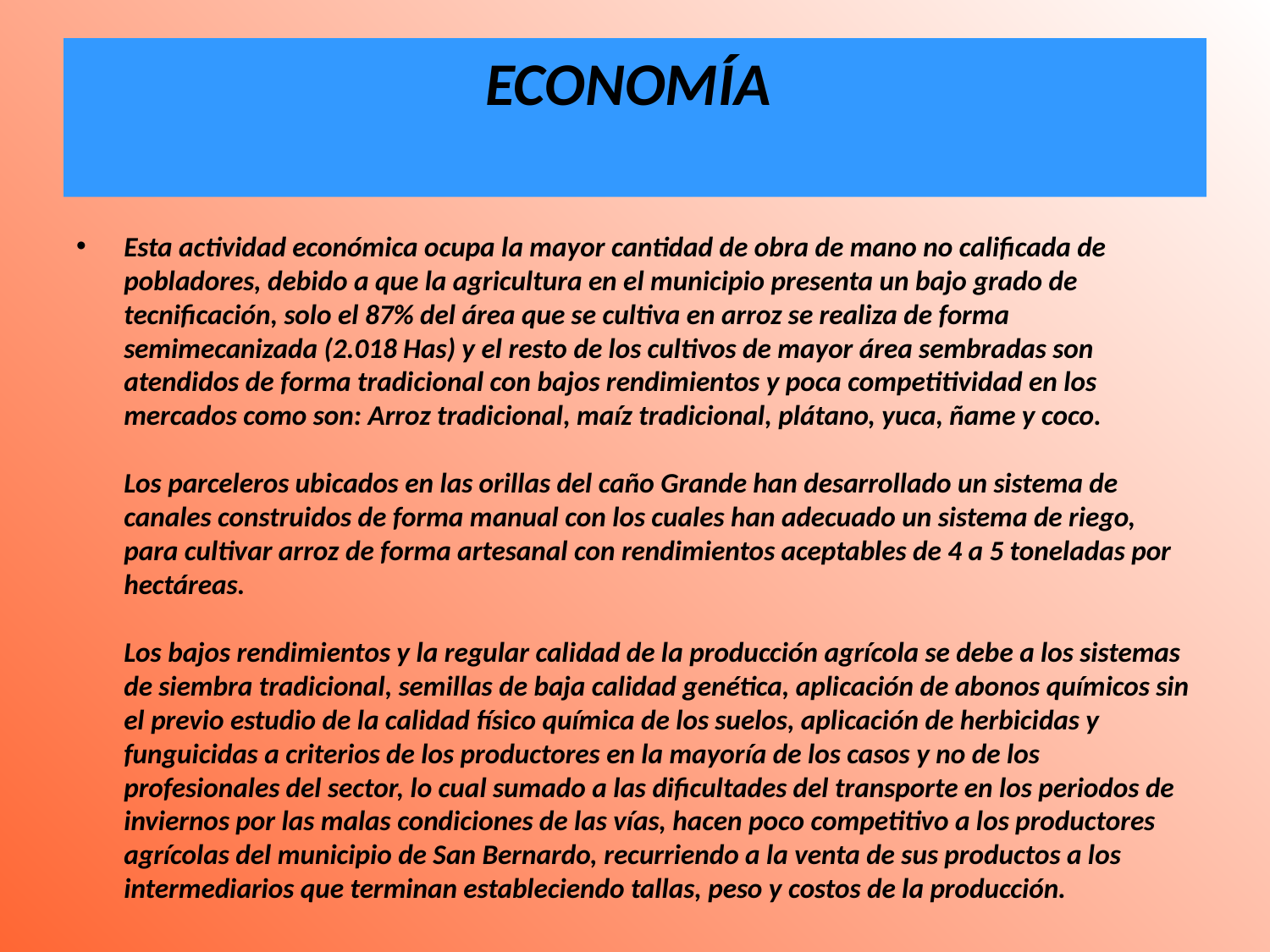

# ECONOMÍA
Esta actividad económica ocupa la mayor cantidad de obra de mano no calificada de pobladores, debido a que la agricultura en el municipio presenta un bajo grado de tecnificación, solo el 87% del área que se cultiva en arroz se realiza de forma semimecanizada (2.018 Has) y el resto de los cultivos de mayor área sembradas son atendidos de forma tradicional con bajos rendimientos y poca competitividad en los mercados como son: Arroz tradicional, maíz tradicional, plátano, yuca, ñame y coco.
Los parceleros ubicados en las orillas del caño Grande han desarrollado un sistema de canales construidos de forma manual con los cuales han adecuado un sistema de riego, para cultivar arroz de forma artesanal con rendimientos aceptables de 4 a 5 toneladas por hectáreas.
Los bajos rendimientos y la regular calidad de la producción agrícola se debe a los sistemas de siembra tradicional, semillas de baja calidad genética, aplicación de abonos químicos sin el previo estudio de la calidad físico química de los suelos, aplicación de herbicidas y funguicidas a criterios de los productores en la mayoría de los casos y no de los profesionales del sector, lo cual sumado a las dificultades del transporte en los periodos de inviernos por las malas condiciones de las vías, hacen poco competitivo a los productores agrícolas del municipio de San Bernardo, recurriendo a la venta de sus productos a los intermediarios que terminan estableciendo tallas, peso y costos de la producción.